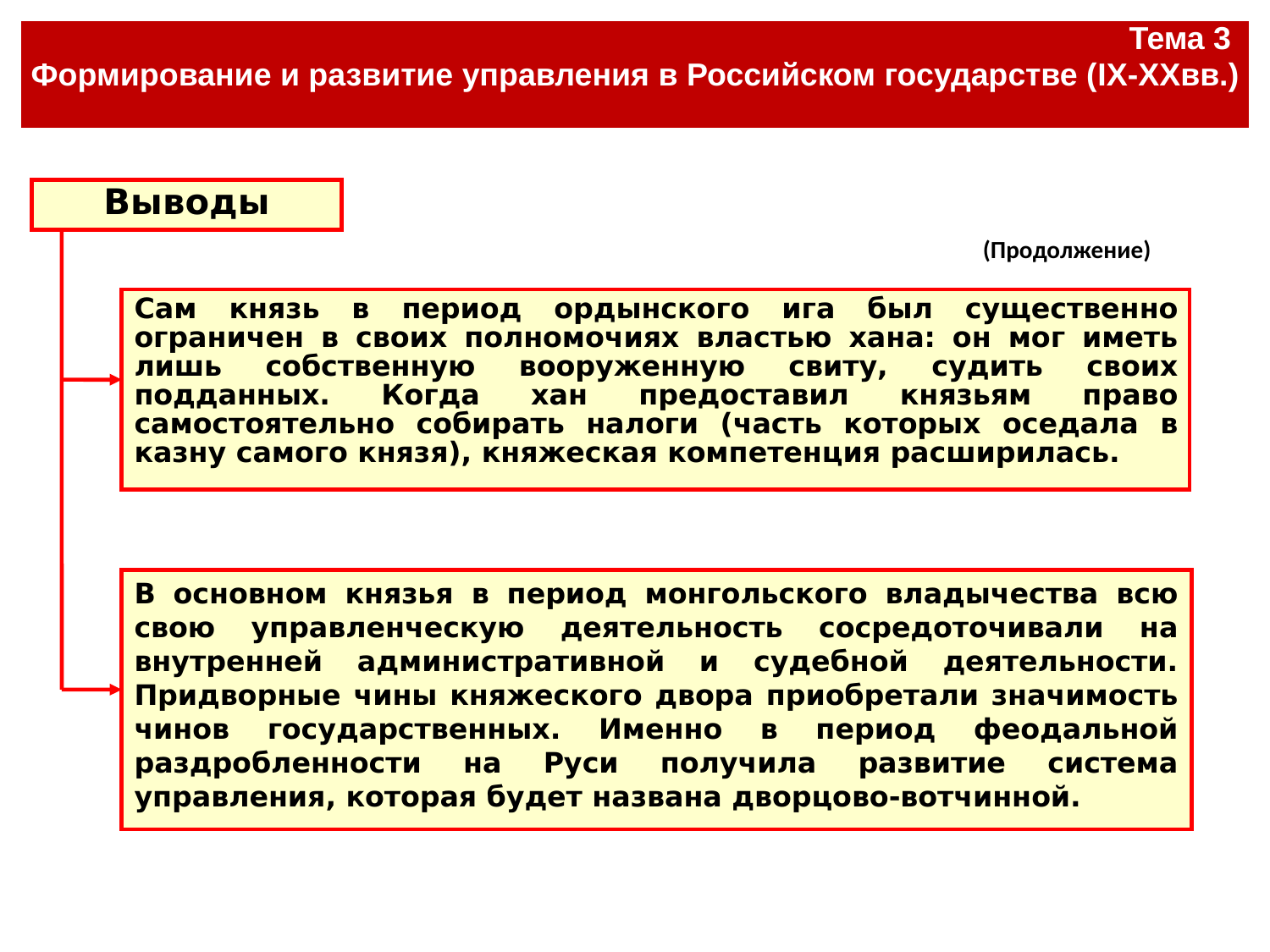

| Тема 3 Формирование и развитие управления в Российском государстве (IX-XXвв.) |
| --- |
#
Выводы

(Продолжение)

Сам князь в период ордынского ига был существенно ограничен в своих полномочиях властью хана: он мог иметь лишь собственную вооруженную свиту, судить своих подданных. Когда хан предоставил князьям право самостоятельно собирать налоги (часть которых оседала в казну самого князя), княжеская компетенция расширилась.

В основном князья в период монгольского владычества всю свою управленческую деятельность сосредоточивали на внутренней административной и судебной деятельности. Придворные чины княжеского двора приобретали значимость чинов государственных. Именно в период феодальной раздробленности на Руси получила развитие система управления, которая будет названа дворцово-вотчинной.